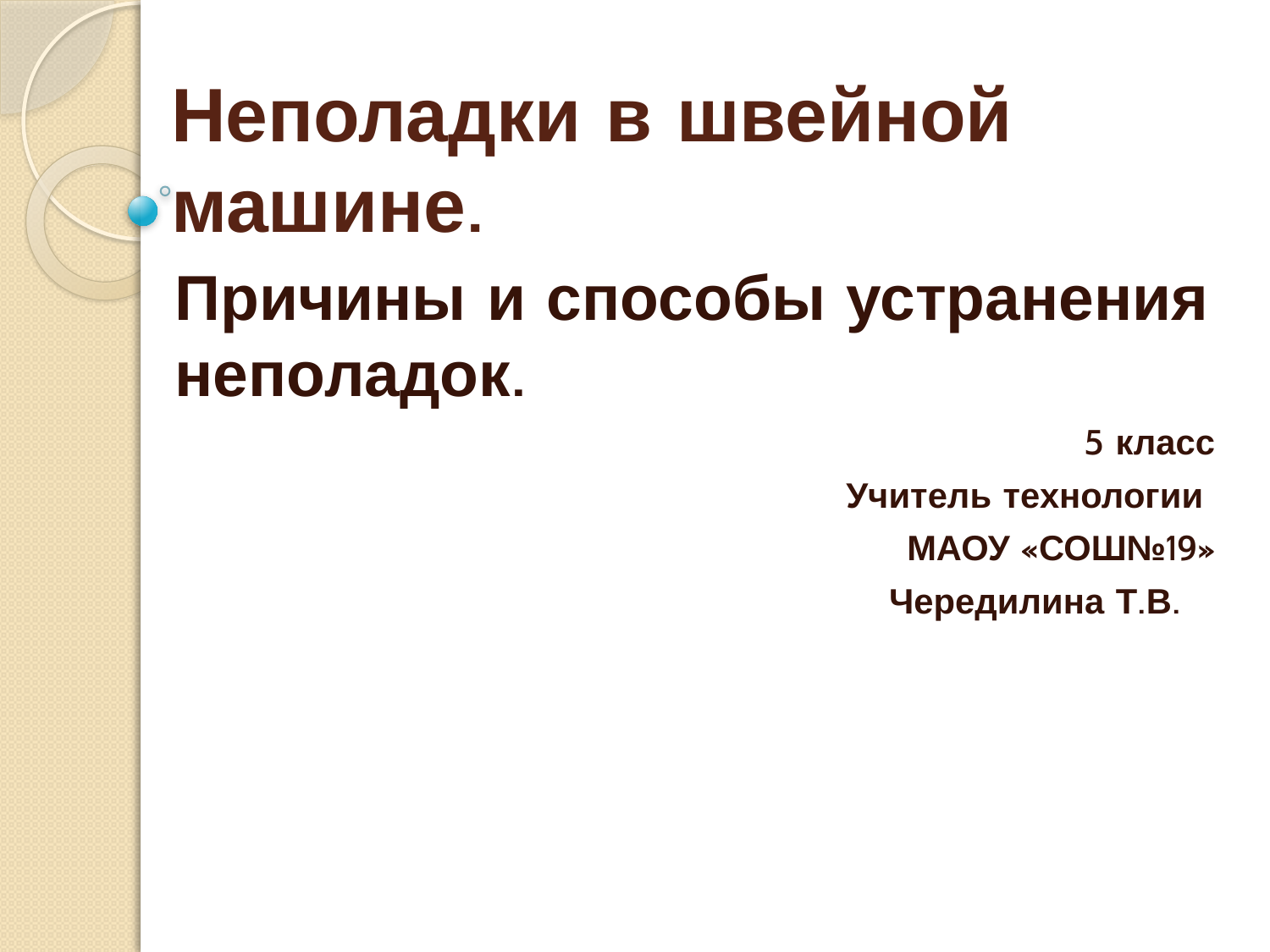

# Неполадки в швейной машине.
Причины и способы устранения неполадок.
5 класс
Учитель технологии
МАОУ «СОШ№19»
Чередилина Т.В.